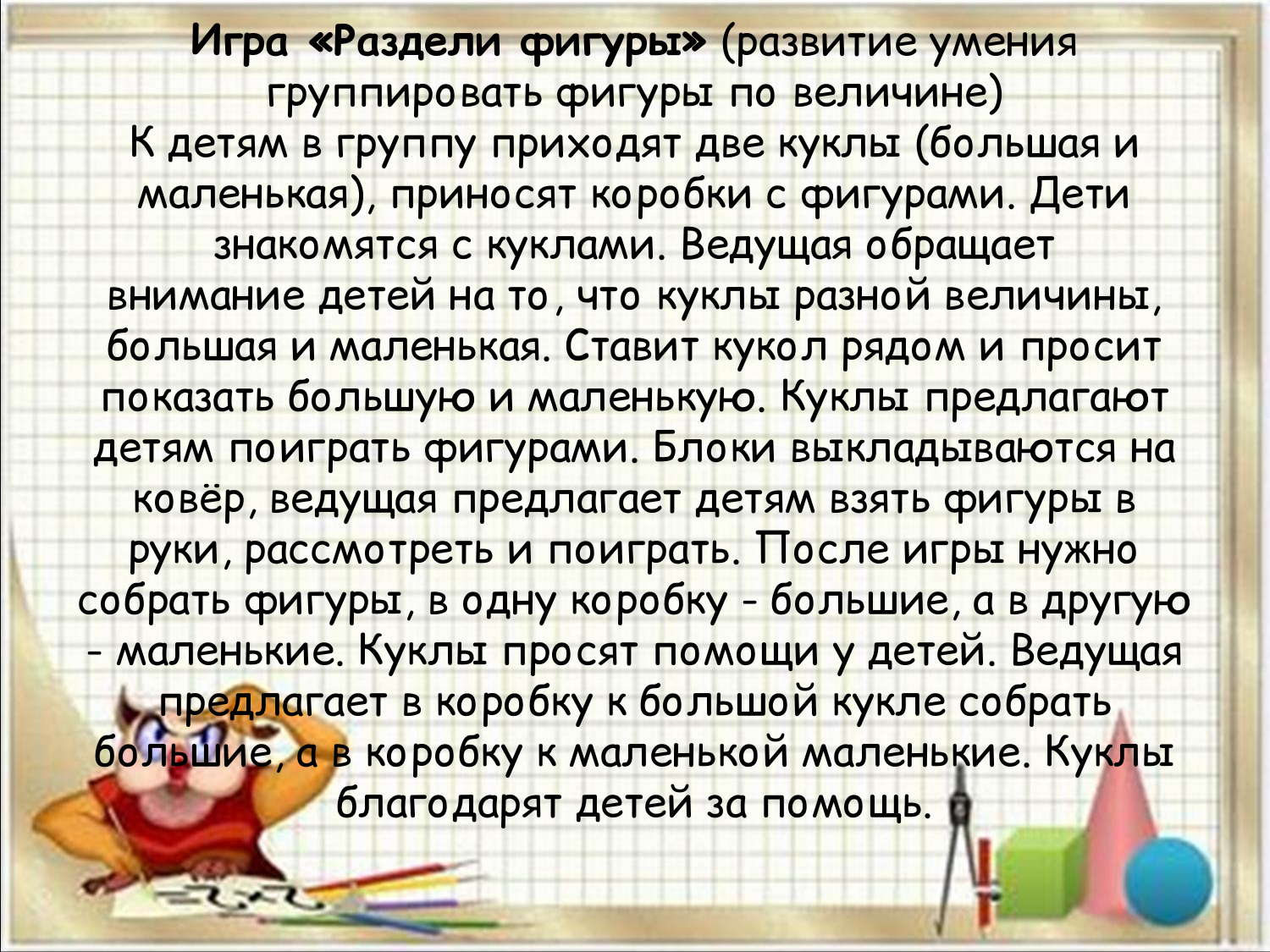

# Игра «Раздели фигуры» (развитие умения группировать фигуры по величине) К детям в группу приходят две куклы (большая и маленькая), приносят коробки с фигурами. Дети знакомятся с куклами. Ведущая обращает внимание детей на то, что куклы разной величины, большая и маленькая. Ставит кукол рядом и просит показать большую и маленькую. Куклы предлагают детям поиграть фигурами. Блоки выкладываются на ковёр, ведущая предлагает детям взять фигуры в руки, рассмотреть и поиграть. После игры нужно собрать фигуры, в одну коробку - большие, а в другую - маленькие. Куклы просят помощи у детей. Ведущая предлагает в коробку к большой кукле собрать большие, а в коробку к маленькой маленькие. Куклы благодарят детей за помощь.